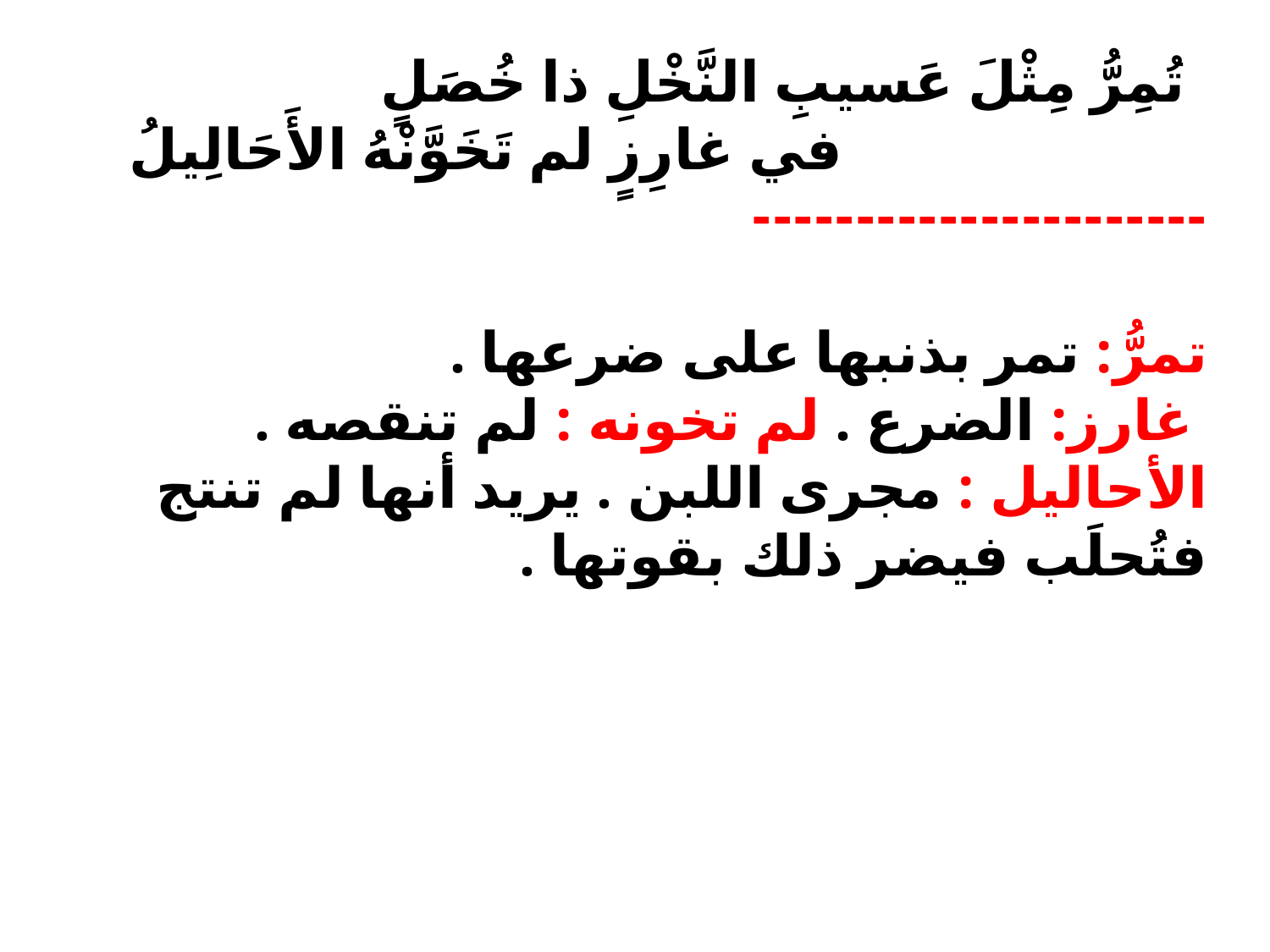

تُمِرُّ مِثْلَ عَسيبِ النَّخْلِ ذا خُصَلٍ 
                         في غارِزٍ لم تَخَوَّنْهُ الأَحَالِيلُ
----------------------

تمرُّ: تمر بذنبها على ضرعها .
 غارز: الضرع . لم تخونه : لم تنقصه .
الأحاليل : مجرى اللبن . يريد أنها لم تنتج فتُحلَب فيضر ذلك بقوتها .